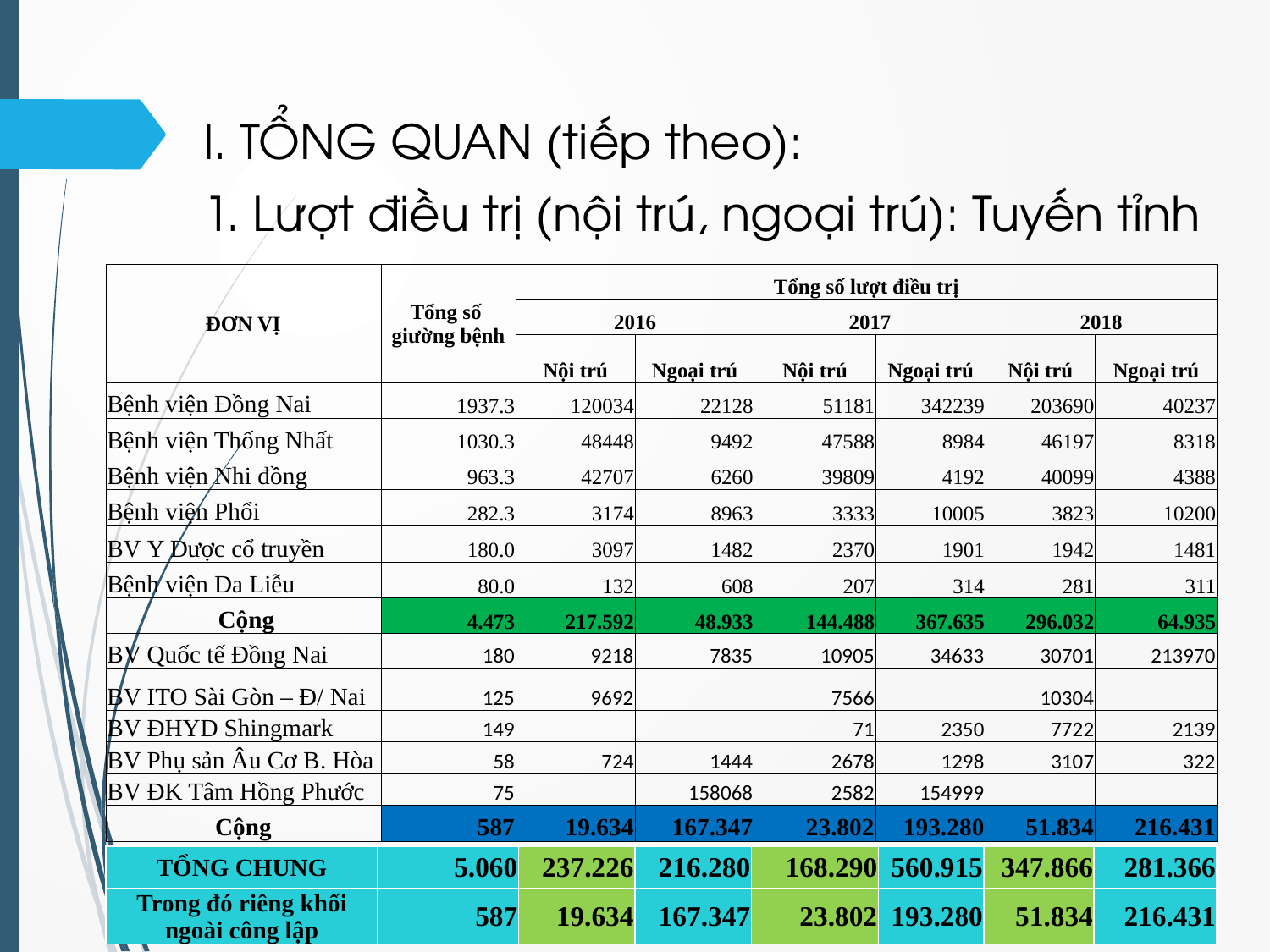

# I. TỔNG QUAN (tiếp theo):
1. Lượt điều trị (nội trú, ngoại trú): Tuyến tỉnh
| ĐƠN VỊ | Tổng số giường bệnh | Tổng số lượt điều trị |  |  |  |  |  |
| --- | --- | --- | --- | --- | --- | --- | --- |
|  |  | 2016 |  | 2017 |  | 2018 |  |
|  |  | Nội trú | Ngoại trú | Nội trú | Ngoại trú | Nội trú | Ngoại trú |
| Bệnh viện Đồng Nai | 1937.3 | 120034 | 22128 | 51181 | 342239 | 203690 | 40237 |
| Bệnh viện Thống Nhất | 1030.3 | 48448 | 9492 | 47588 | 8984 | 46197 | 8318 |
| Bệnh viện Nhi đồng | 963.3 | 42707 | 6260 | 39809 | 4192 | 40099 | 4388 |
| Bệnh viện Phổi | 282.3 | 3174 | 8963 | 3333 | 10005 | 3823 | 10200 |
| BV Y Dược cổ truyền | 180.0 | 3097 | 1482 | 2370 | 1901 | 1942 | 1481 |
| Bệnh viện Da Liễu | 80.0 | 132 | 608 | 207 | 314 | 281 | 311 |
| Cộng | 4.473 | 217.592 | 48.933 | 144.488 | 367.635 | 296.032 | 64.935 |
| BV Quốc tế Đồng Nai | 180 | 9218 | 7835 | 10905 | 34633 | 30701 | 213970 |
| BV ITO Sài Gòn – Đ/ Nai | 125 | 9692 |  | 7566 |  | 10304 |  |
| BV ĐHYD Shingmark | 149 |  |  | 71 | 2350 | 7722 | 2139 |
| BV Phụ sản Âu Cơ B. Hòa | 58 | 724 | 1444 | 2678 | 1298 | 3107 | 322 |
| BV ĐK Tâm Hồng Phước | 75 |  | 158068 | 2582 | 154999 |  |  |
| Cộng | 587 | 19.634 | 167.347 | 23.802 | 193.280 | 51.834 | 216.431 |
| TỔNG CHUNG | 5.060 | 237.226 | 216.280 | 168.290 | 560.915 | 347.866 | 281.366 |
| --- | --- | --- | --- | --- | --- | --- | --- |
| Trong đó riêng khối ngoài công lập | 587 | 19.634 | 167.347 | 23.802 | 193.280 | 51.834 | 216.431 |